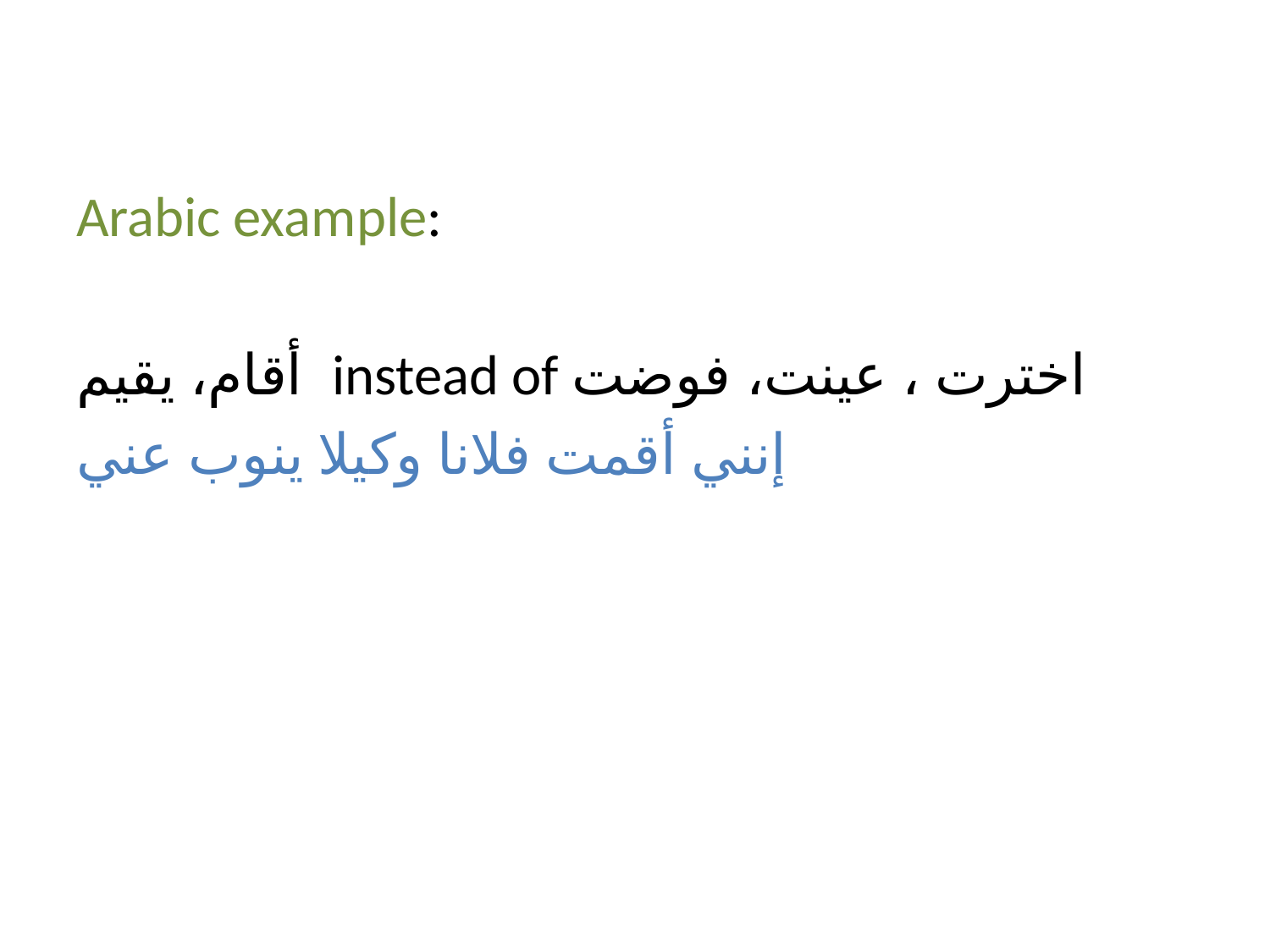

#

Arabic example:

أقام، يقيم  instead of اخترت ، عينت، فوضت
إنني أقمت فلانا وكيلا ينوب عني